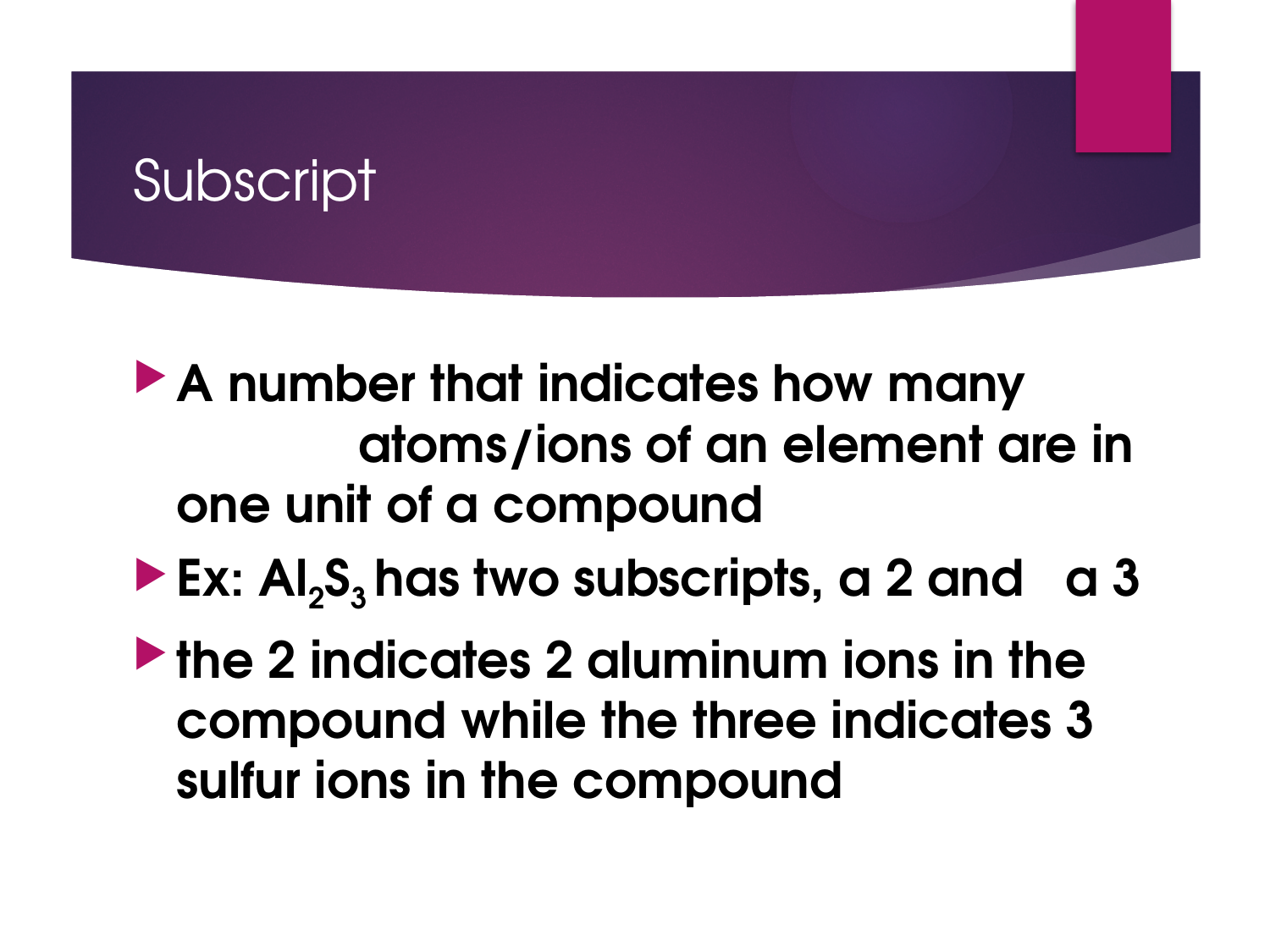

# Subscript
A number that indicates how many                         atoms/ions of an element are in one unit of a compound
Ex: Al2S3 has two subscripts, a 2 and   a 3
the 2 indicates 2 aluminum ions in the compound while the three indicates 3 sulfur ions in the compound